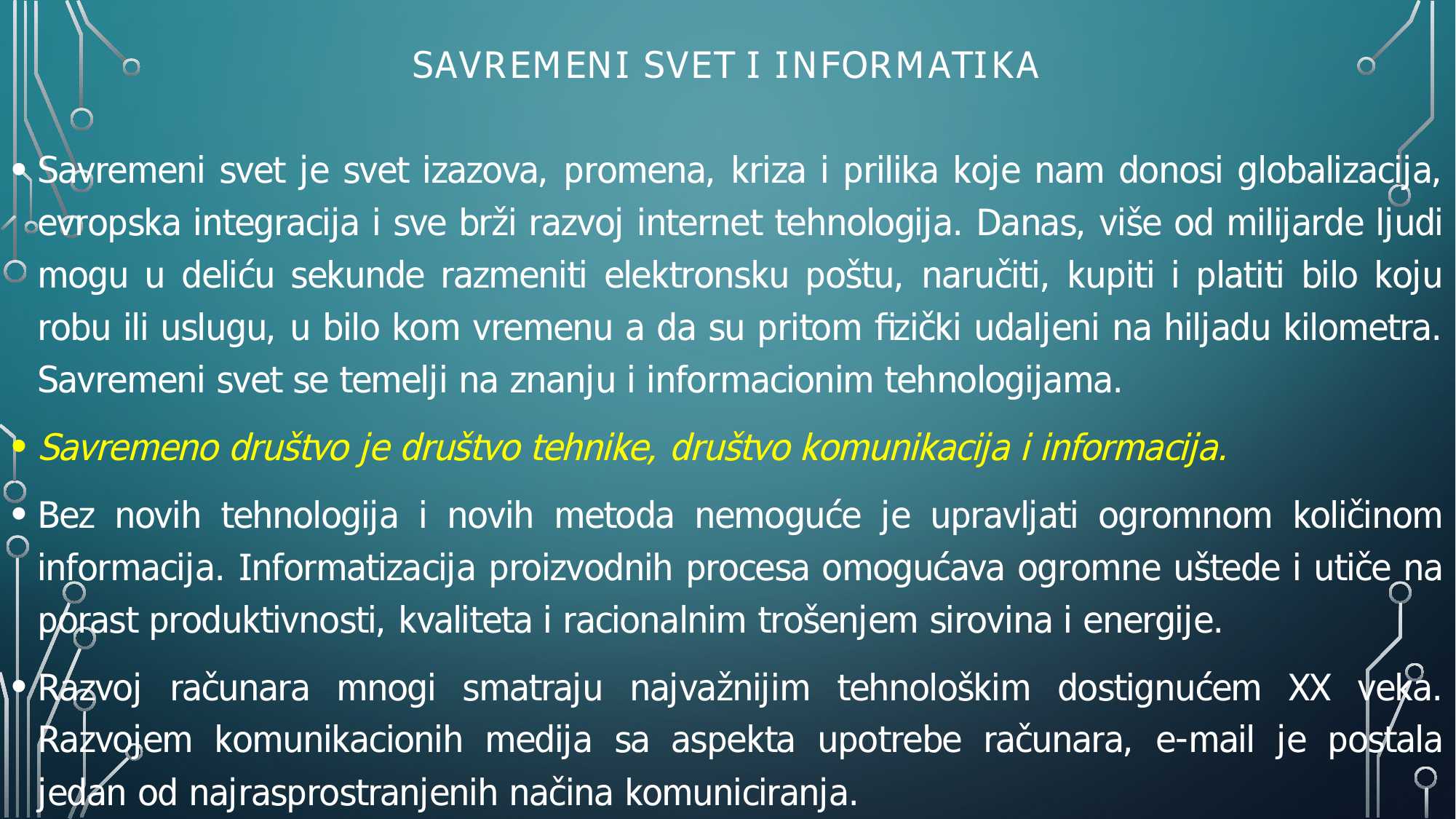

# Savremeni svet i informatika
Savremeni svet je svet izazova, promena, kriza i prilika koje nam donosi globalizacija, evropska integracija i sve brži razvoj internet tehnologija. Danas, više od milijarde ljudi mogu u deliću sekunde razmeniti elektronsku poštu, naručiti, kupiti i platiti bilo koju robu ili uslugu, u bilo kom vremenu a da su pritom fizički udaljeni na hiljadu kilometra. Savremeni svet se temelji na znanju i informacionim tehnologijama.
Savremeno društvo je društvo tehnike, društvo komunikacija i informacija.
Bez novih tehnologija i novih metoda nemoguće je upravljati ogromnom količinom informacija. Informatizacija proizvodnih procesa omogućava ogromne uštede i utiče na porast produktivnosti, kvaliteta i racionalnim trošenjem sirovina i energije.
Razvoj računara mnogi smatraju najvažnijim tehnološkim dostignućem XX veka. Razvojem komunikacionih medija sa aspekta upotrebe računara, e-mail je postala jedan od najrasprostranjenih načina komuniciranja.